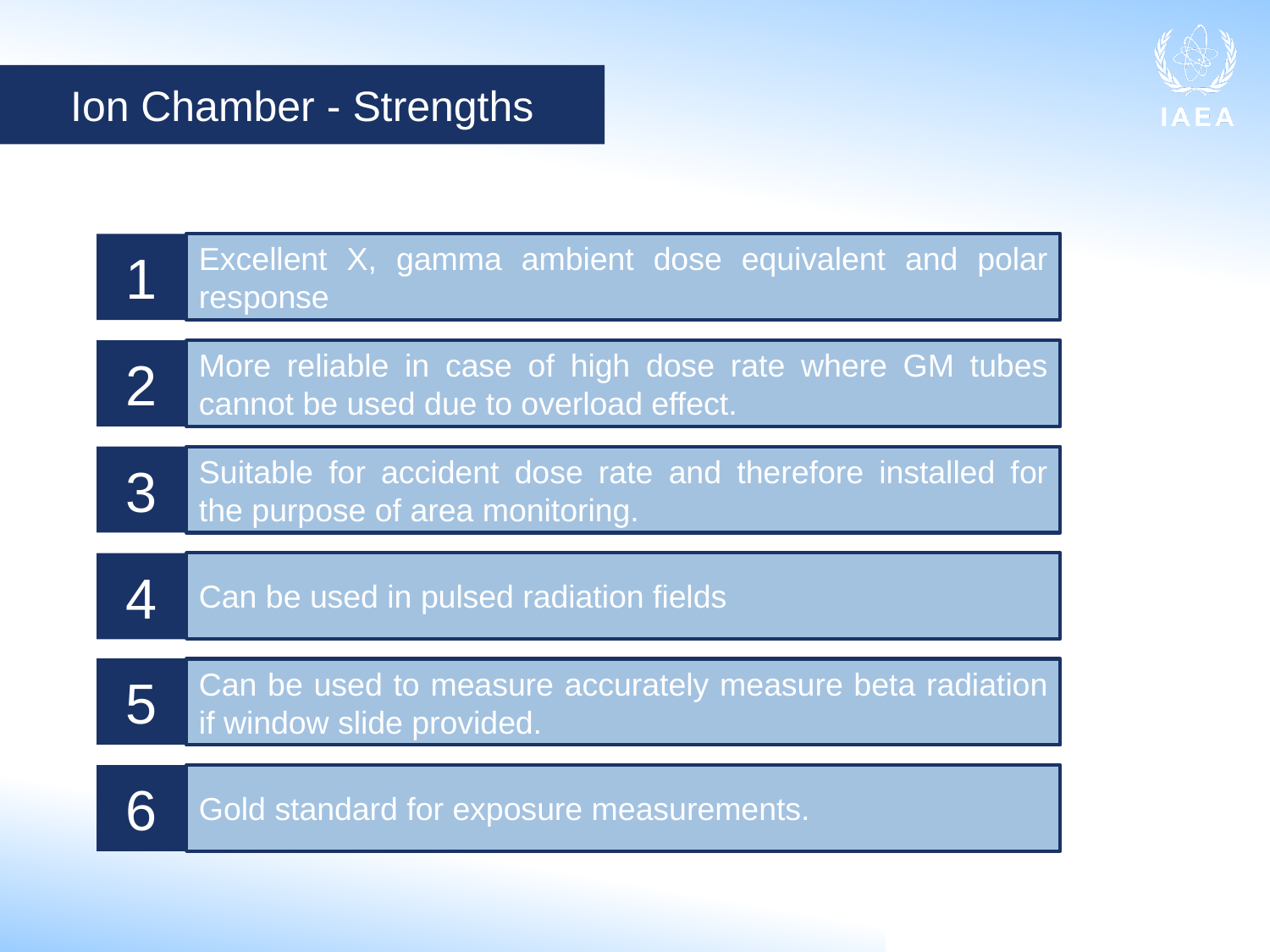

Ion Chamber - Strengths
1

Excellent X, gamma ambient dose equivalent and polar response

2

More reliable in case of high dose rate where GM tubes cannot be used due to overload effect.

3
Suitable for accident dose rate and therefore installed for the purpose of area monitoring.
Can be used in pulsed radiation fields
4
5
Can be used to measure accurately measure beta radiation if window slide provided.
6
Gold standard for exposure measurements.